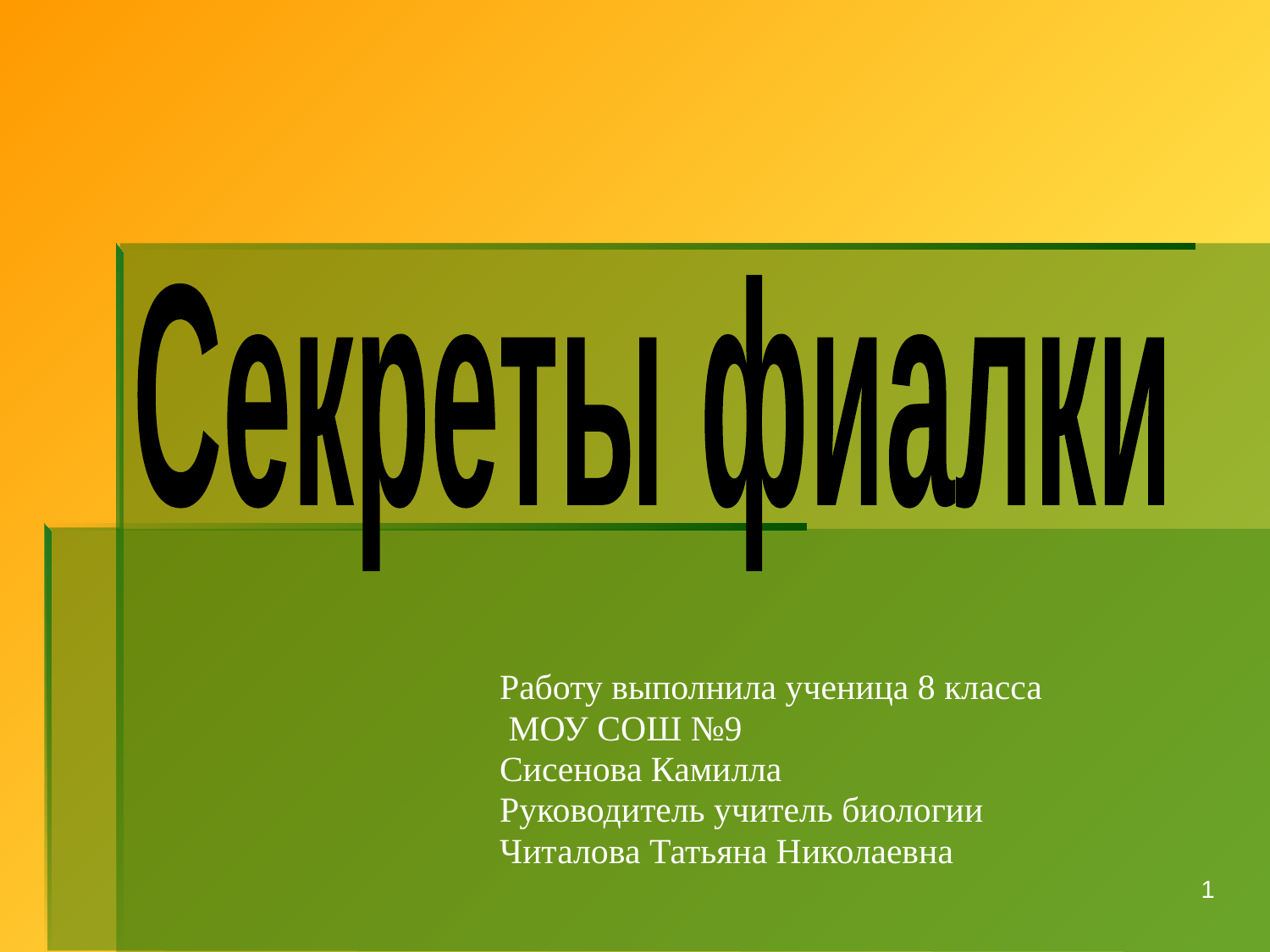

Секреты фиалки
Работу выполнила ученица 8 класса
 МОУ СОШ №9
Сисенова Камилла
Руководитель учитель биологии
Читалова Татьяна Николаевна
1